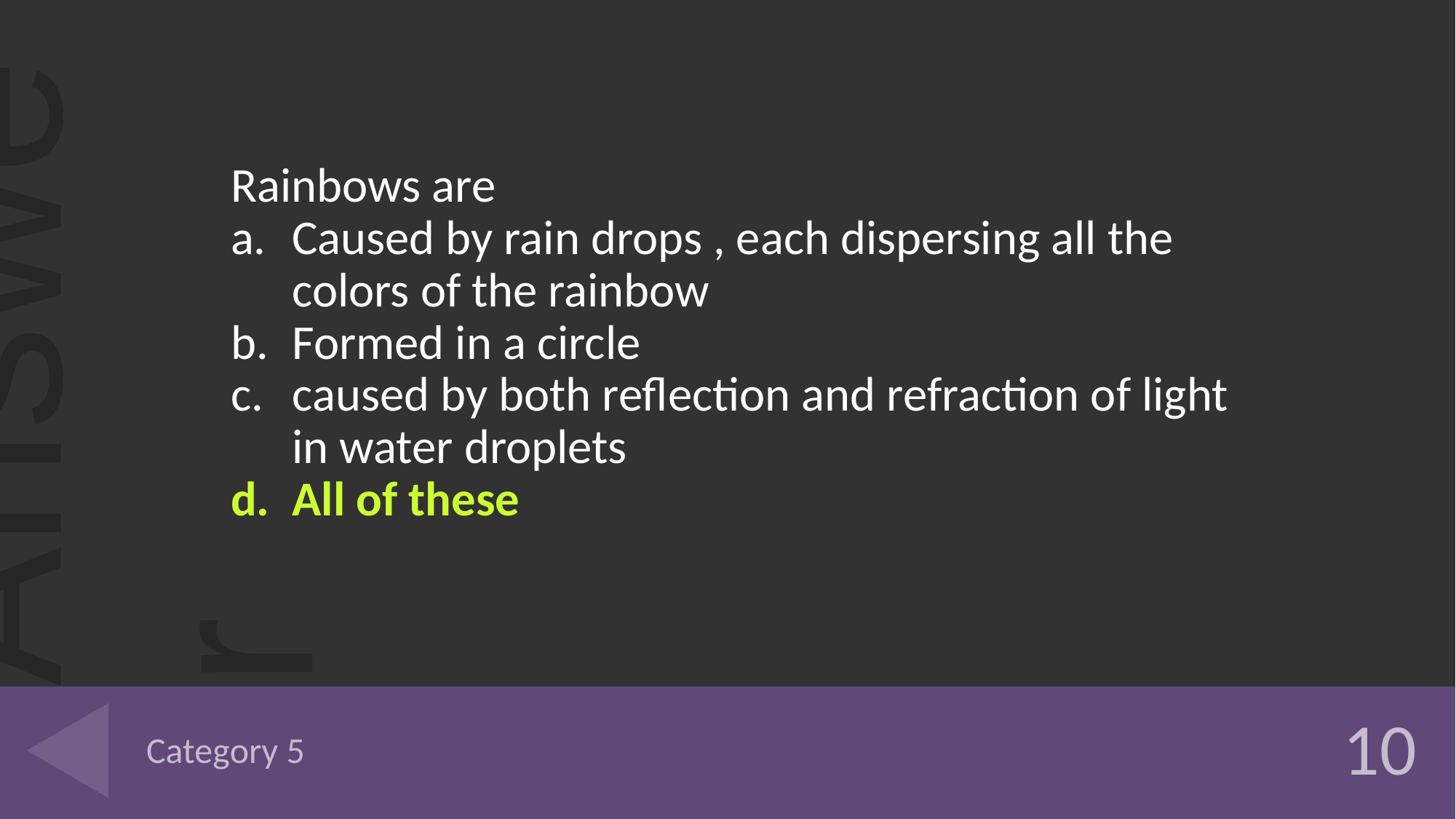

Rainbows are
Caused by rain drops , each dispersing all the colors of the rainbow
Formed in a circle
caused by both reflection and refraction of light in water droplets
All of these
# Category 5
10